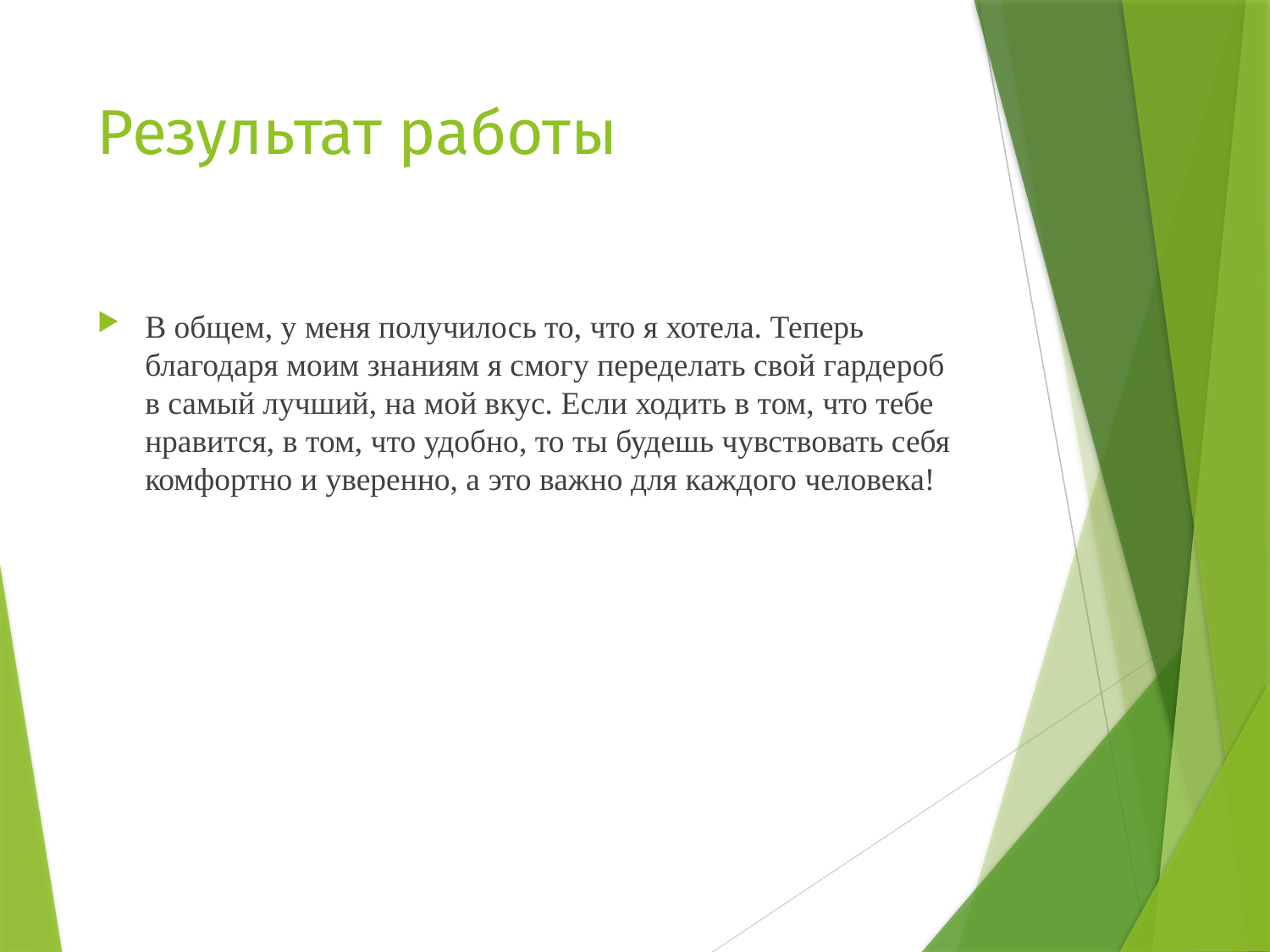

# Результат работы
В общем, у меня получилось то, что я хотела. Теперь благодаря моим знаниям я смогу переделать свой гардероб в самый лучший, на мой вкус. Если ходить в том, что тебе нравится, в том, что удобно, то ты будешь чувствовать себя комфортно и уверенно, а это важно для каждого человека!